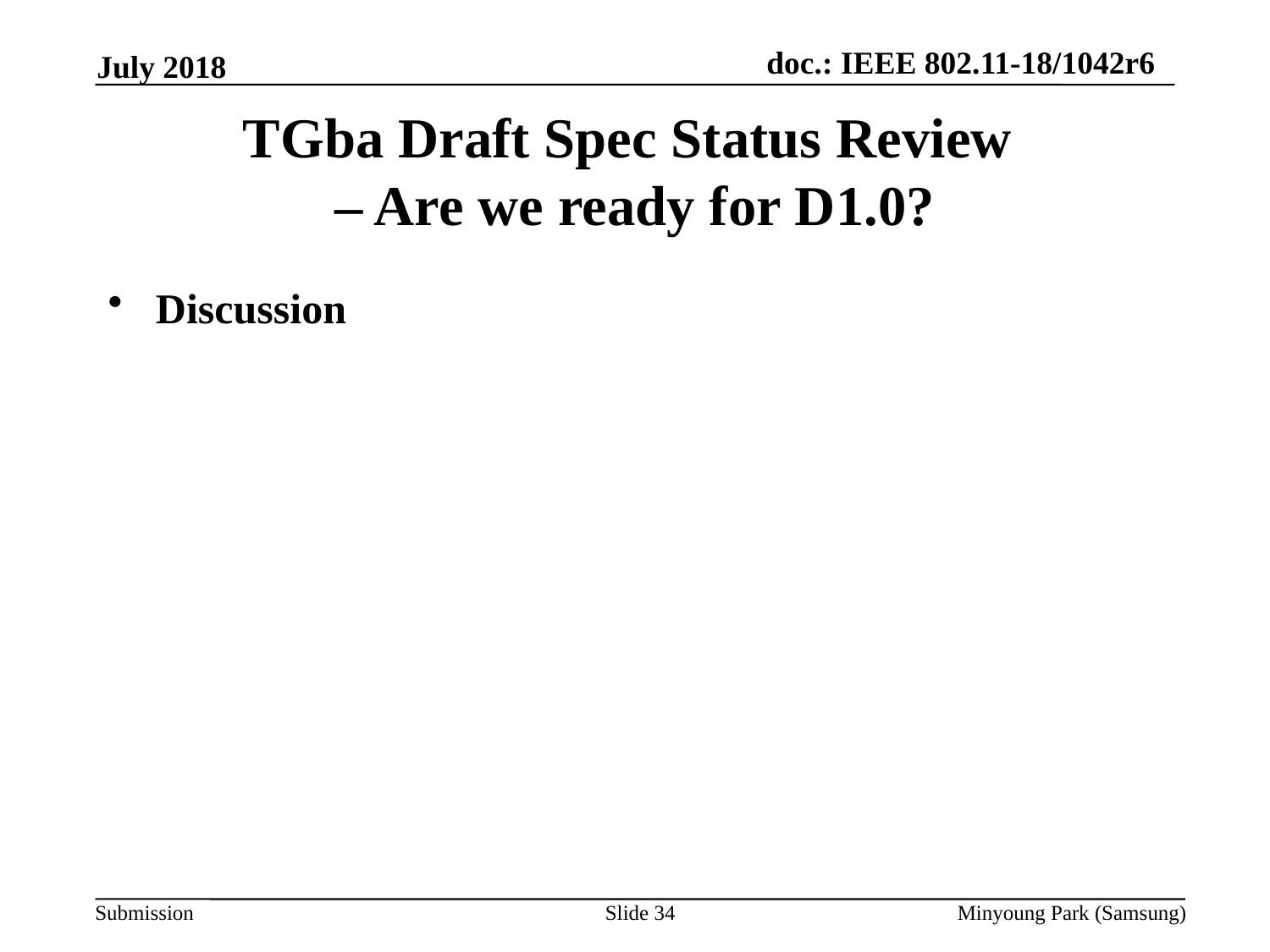

July 2018
# TGba Draft Spec Status Review – Are we ready for D1.0?
Discussion
Slide 34
Minyoung Park (Samsung)